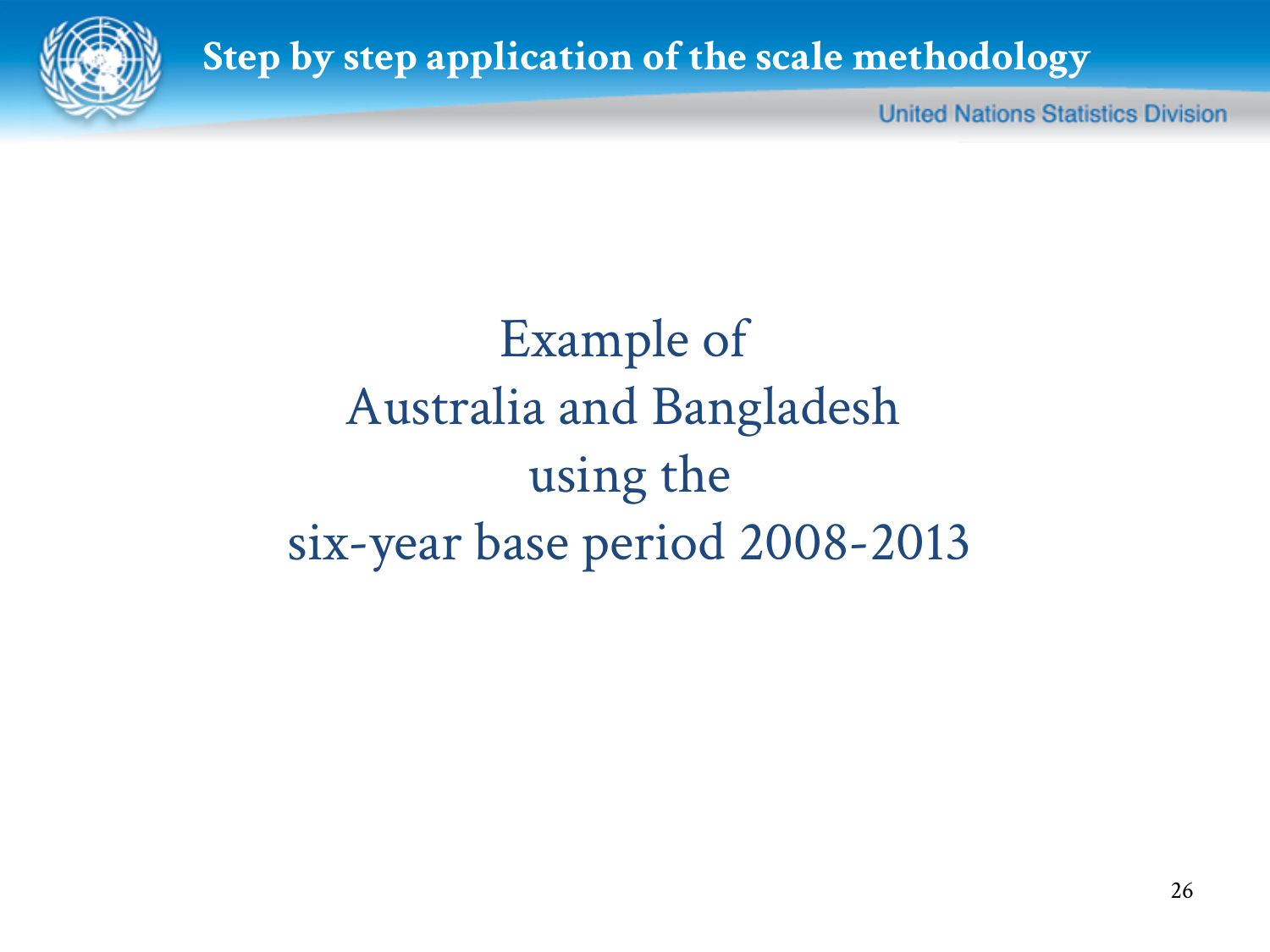

Step by step application of the scale methodology

Example of
Australia and Bangladesh
using the
six-year base period 2008-2013
26